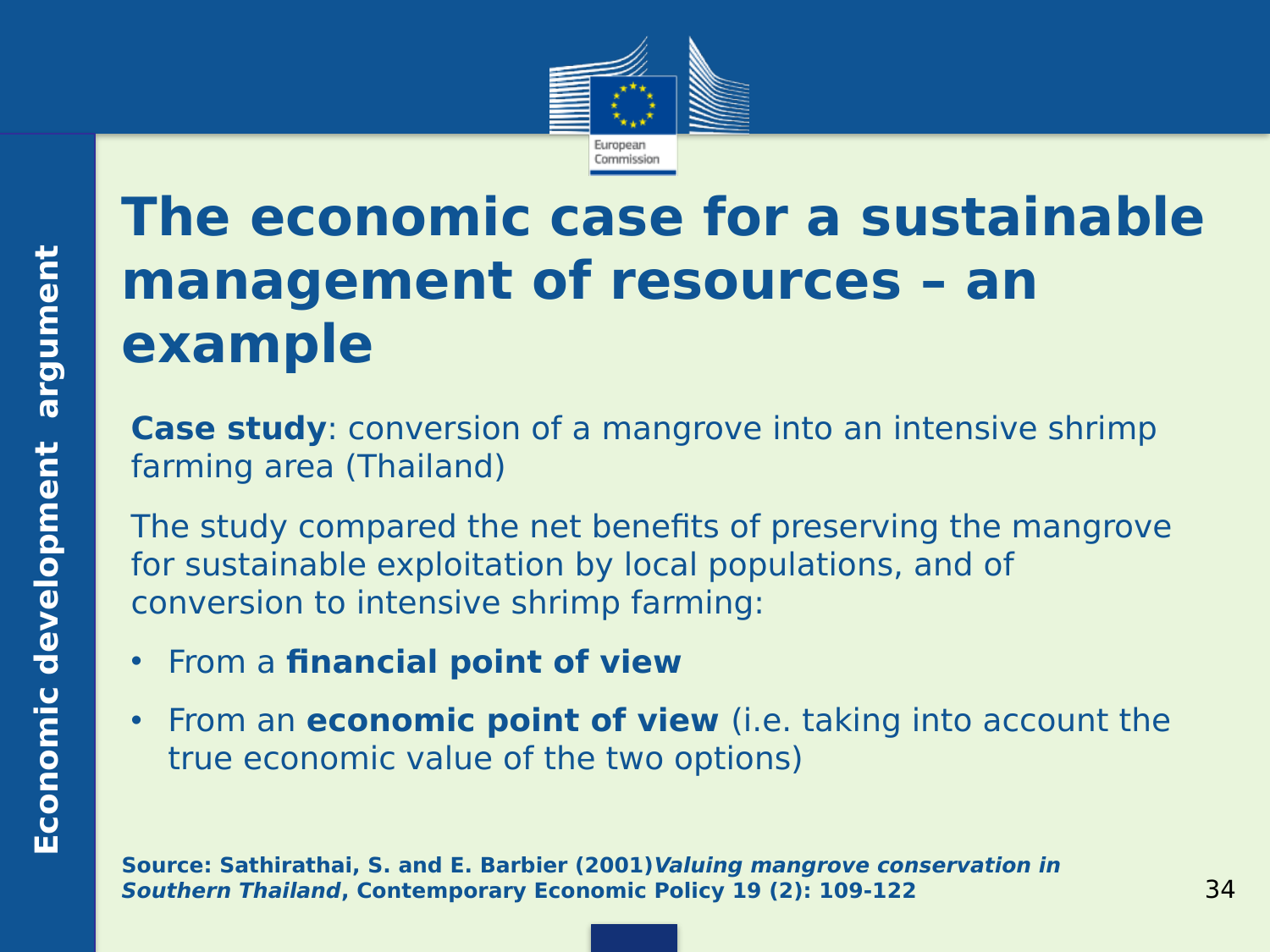

# The economic case for a sustainable management of resources – an example
Case study: conversion of a mangrove into an intensive shrimp farming area (Thailand)
The study compared the net benefits of preserving the mangrove for sustainable exploitation by local populations, and of conversion to intensive shrimp farming:
From a financial point of view
From an economic point of view (i.e. taking into account the true economic value of the two options)
Economic development  argument
Source: Sathirathai, S. and E. Barbier (2001)Valuing mangrove conservation in Southern Thailand, Contemporary Economic Policy 19 (2): 109-122
34